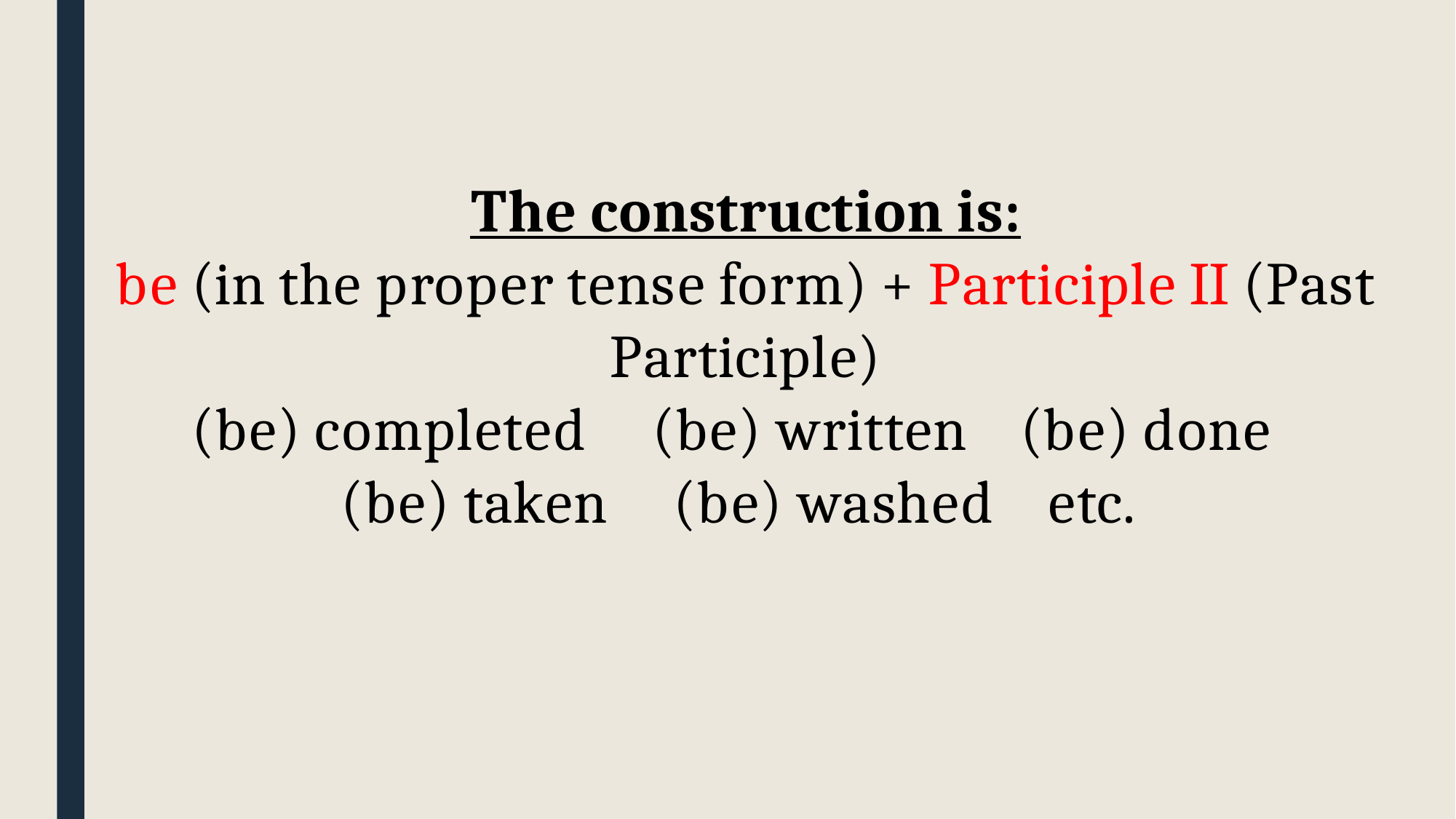

The construction is:
be (in the proper tense form) + Participle II (Past Participle)
(be) completed     (be) written    (be) done
(be) taken     (be) washed    etc.